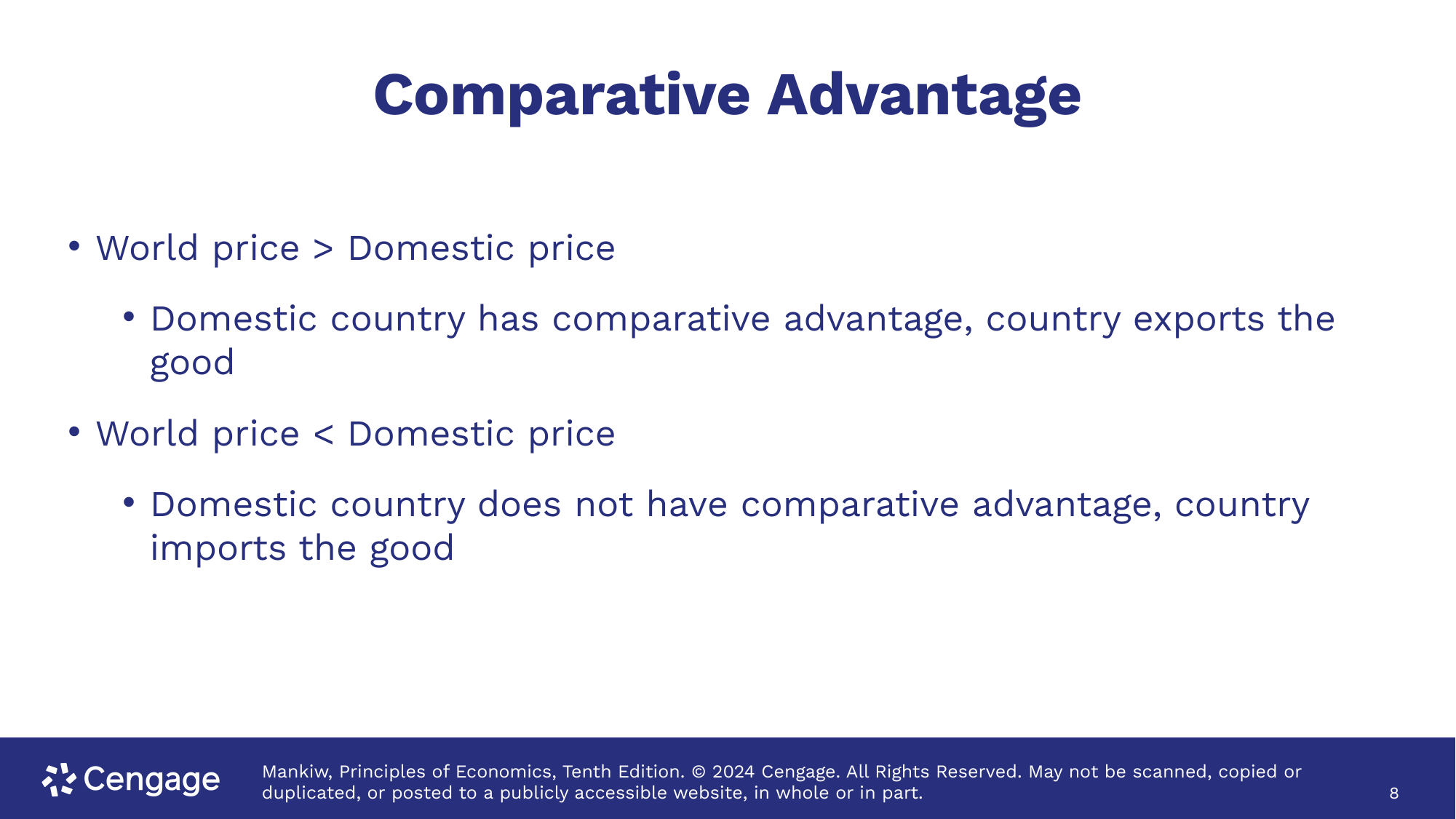

# Comparative Advantage
World price > Domestic price
Domestic country has comparative advantage, country exports the good
World price < Domestic price
Domestic country does not have comparative advantage, country imports the good